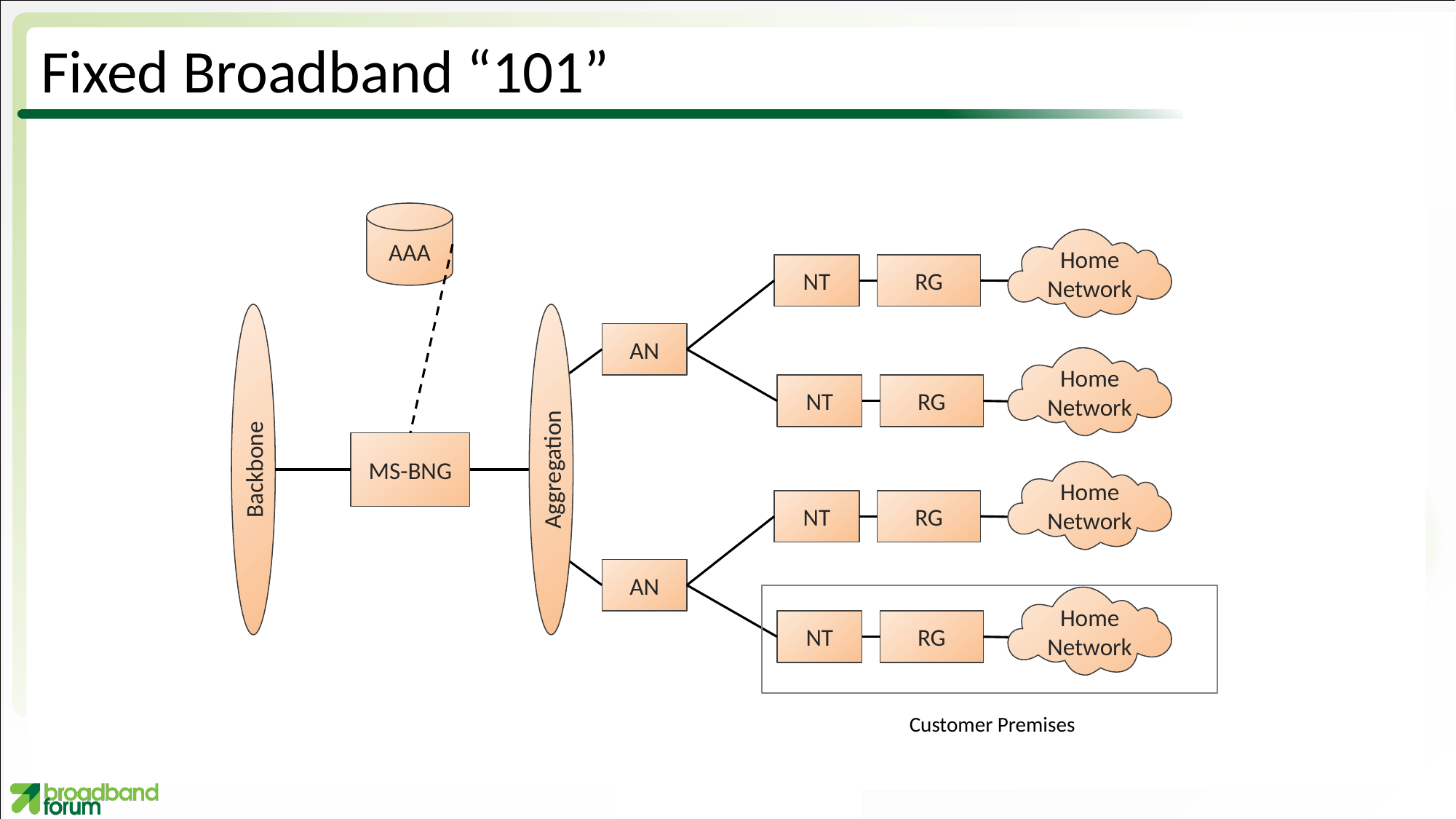

# Fixed Broadband “101”
AAA
Home
Network
NT
RG
Backbone
Aggregation
AN
Home
Network
NT
RG
MS-BNG
Home
Network
NT
RG
AN

Home
Network
NT
RG
Customer Premises